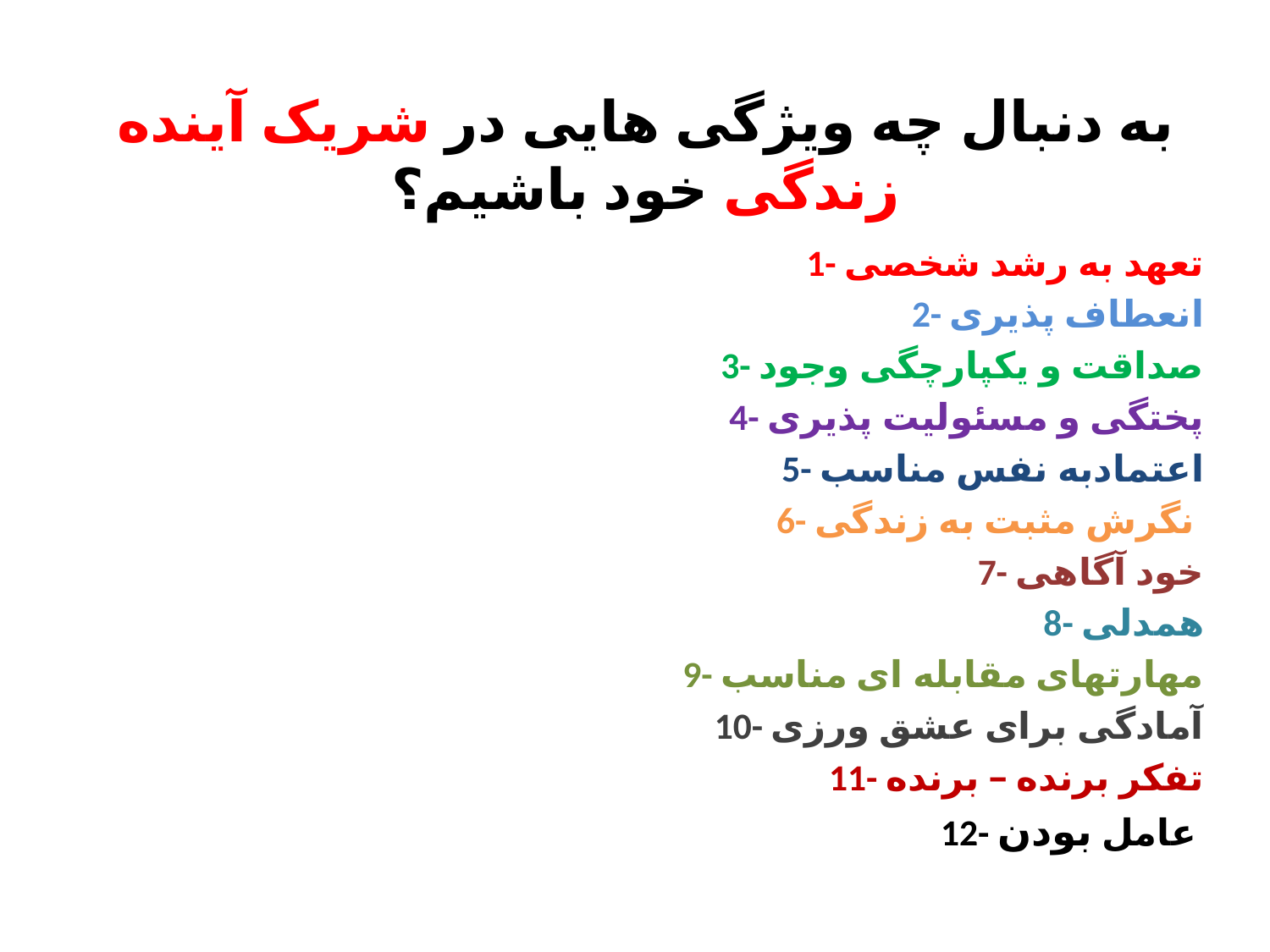

# به دنبال چه ویژگی هایی در شریک آینده زندگی خود باشیم؟
1- تعهد به رشد شخصی
2- انعطاف پذیری
3- صداقت و یکپارچگی وجود
4- پختگی و مسئولیت پذیری
5- اعتمادبه نفس مناسب
6- نگرش مثبت به زندگی
7- خود آگاهی
8- همدلی
9- مهارتهای مقابله ای مناسب
10- آمادگی برای عشق ورزی
11- تفکر برنده – برنده
12- عامل بودن